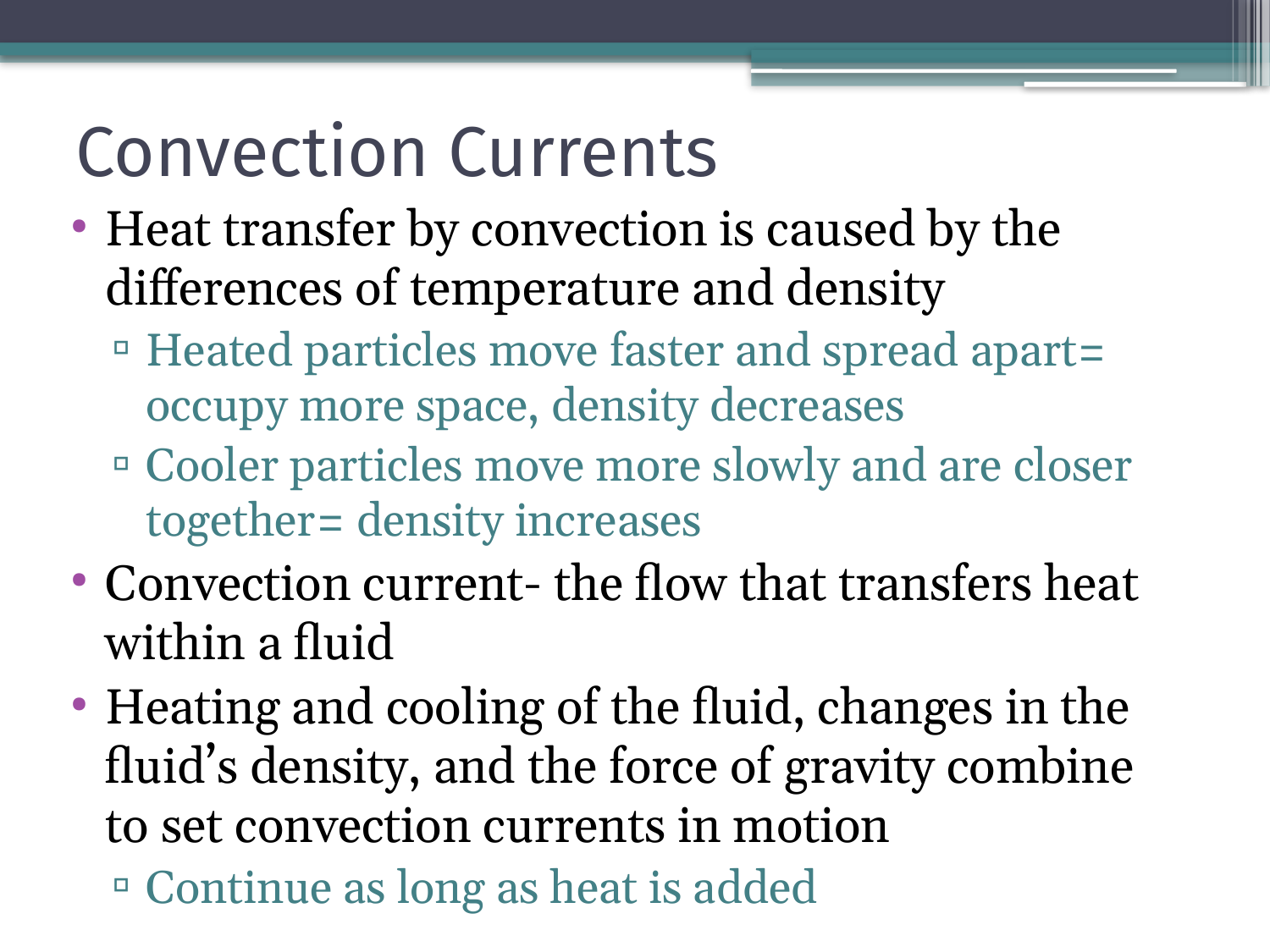

# Convection Currents
Heat transfer by convection is caused by the differences of temperature and density
Heated particles move faster and spread apart= occupy more space, density decreases
Cooler particles move more slowly and are closer together= density increases
Convection current- the flow that transfers heat within a fluid
Heating and cooling of the fluid, changes in the fluid’s density, and the force of gravity combine to set convection currents in motion
Continue as long as heat is added